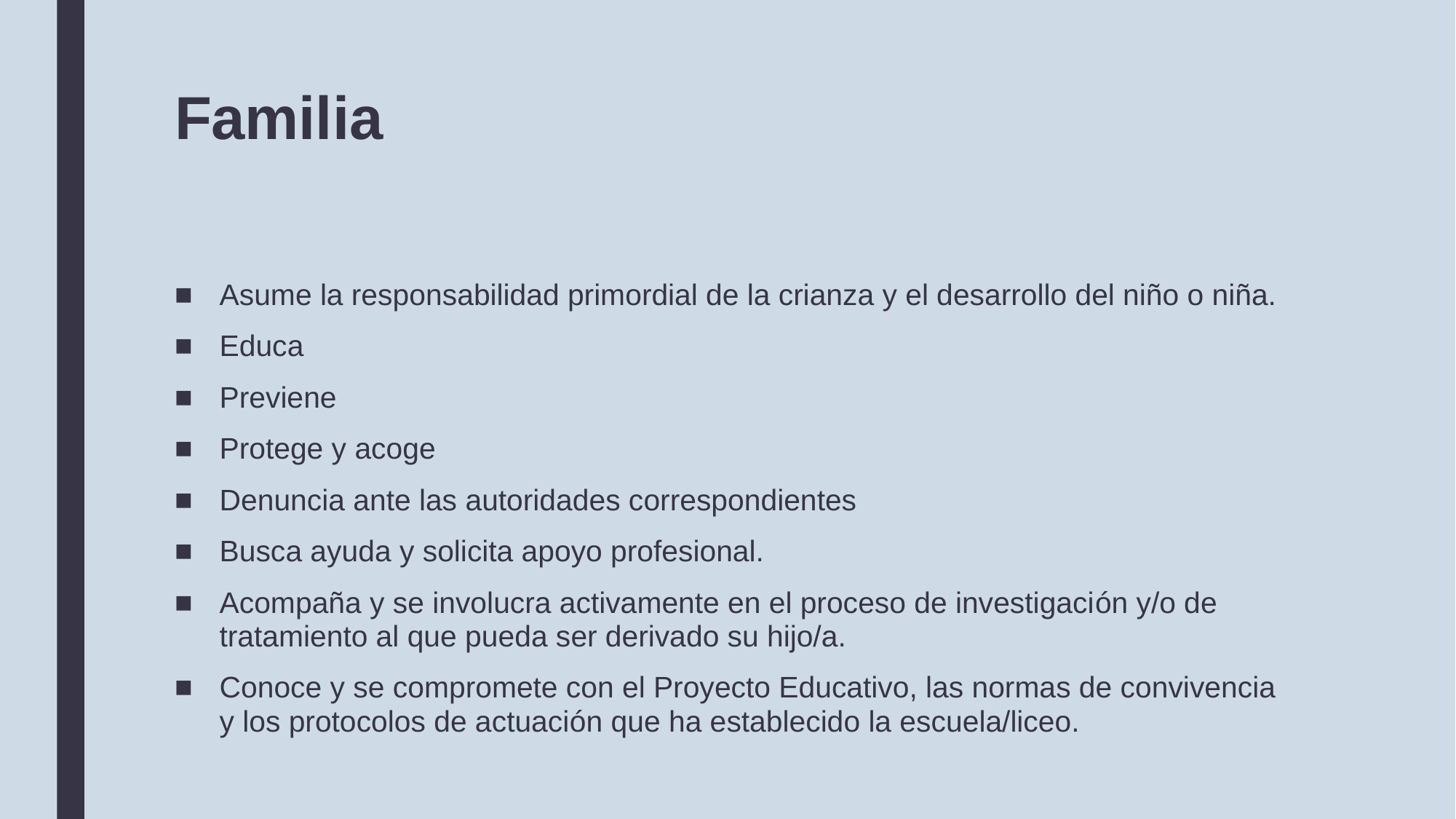

# Familia
Asume la responsabilidad primordial de la crianza y el desarrollo del niño o niña.
Educa
Previene
Protege y acoge
Denuncia ante las autoridades correspondientes
Busca ayuda y solicita apoyo profesional.
Acompaña y se involucra activamente en el proceso de investigación y/o de tratamiento al que pueda ser derivado su hijo/a.
Conoce y se compromete con el Proyecto Educativo, las normas de convivencia y los protocolos de actuación que ha establecido la escuela/liceo.